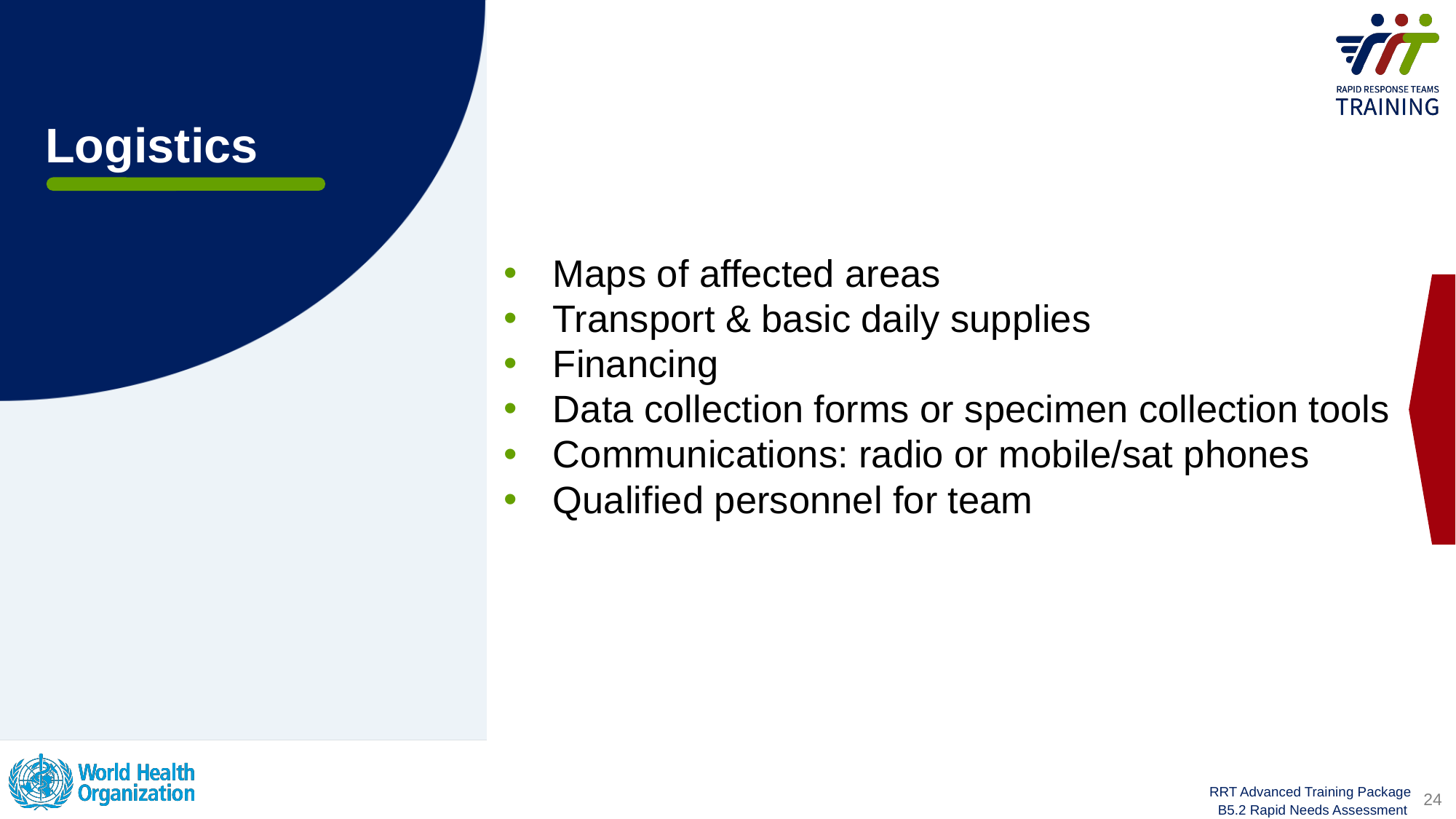

Logistics
Maps of affected areas
Transport & basic daily supplies
Financing
Data collection forms or specimen collection tools
Communications: radio or mobile/sat phones
Qualified personnel for team